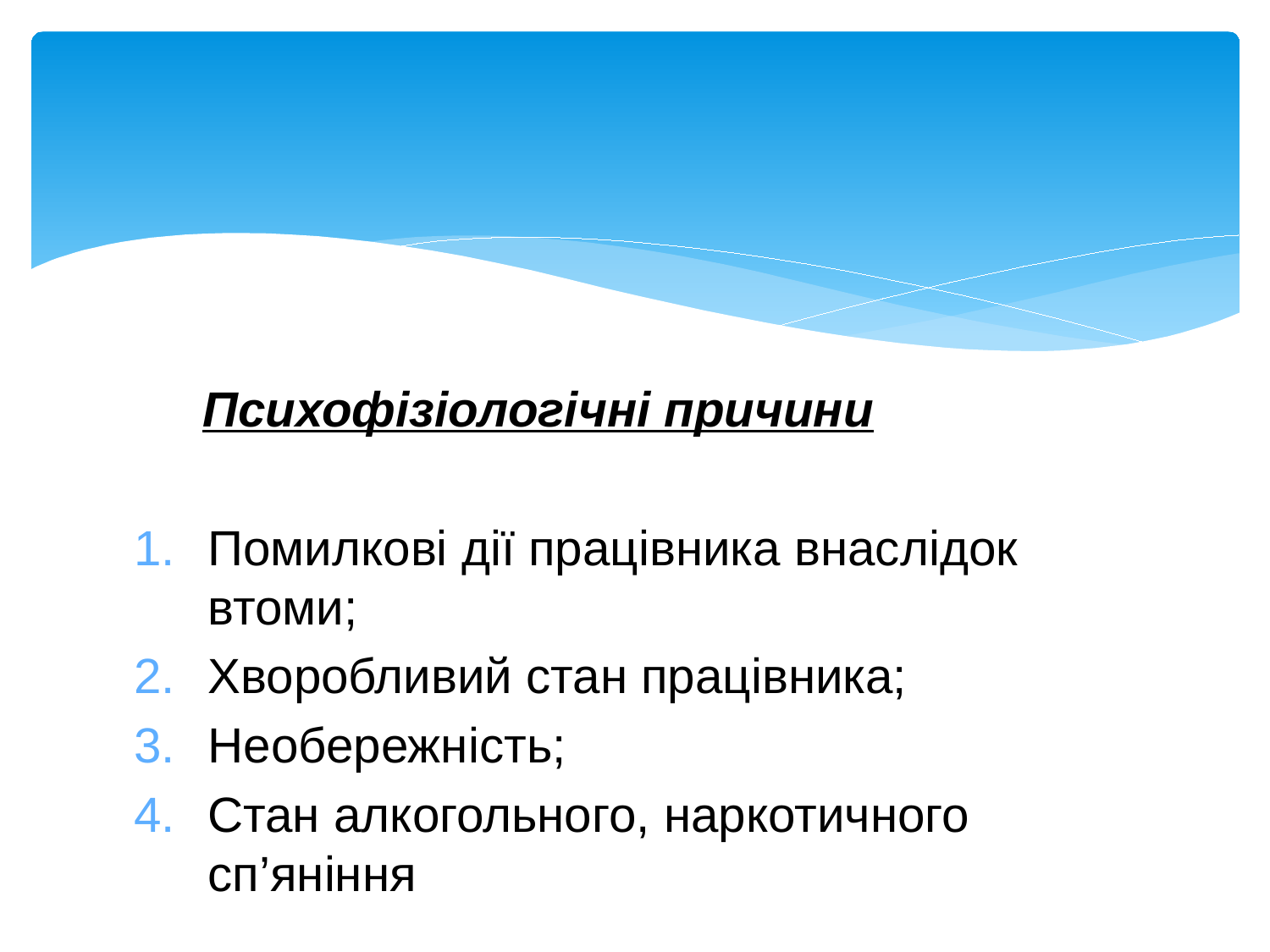

#
     Психофізіологічні причини

Помилкові дії працівника внаслідок втоми;
Хворобливий стан працівника;
Необережність;
Стан алкогольного, наркотичного сп’яніння